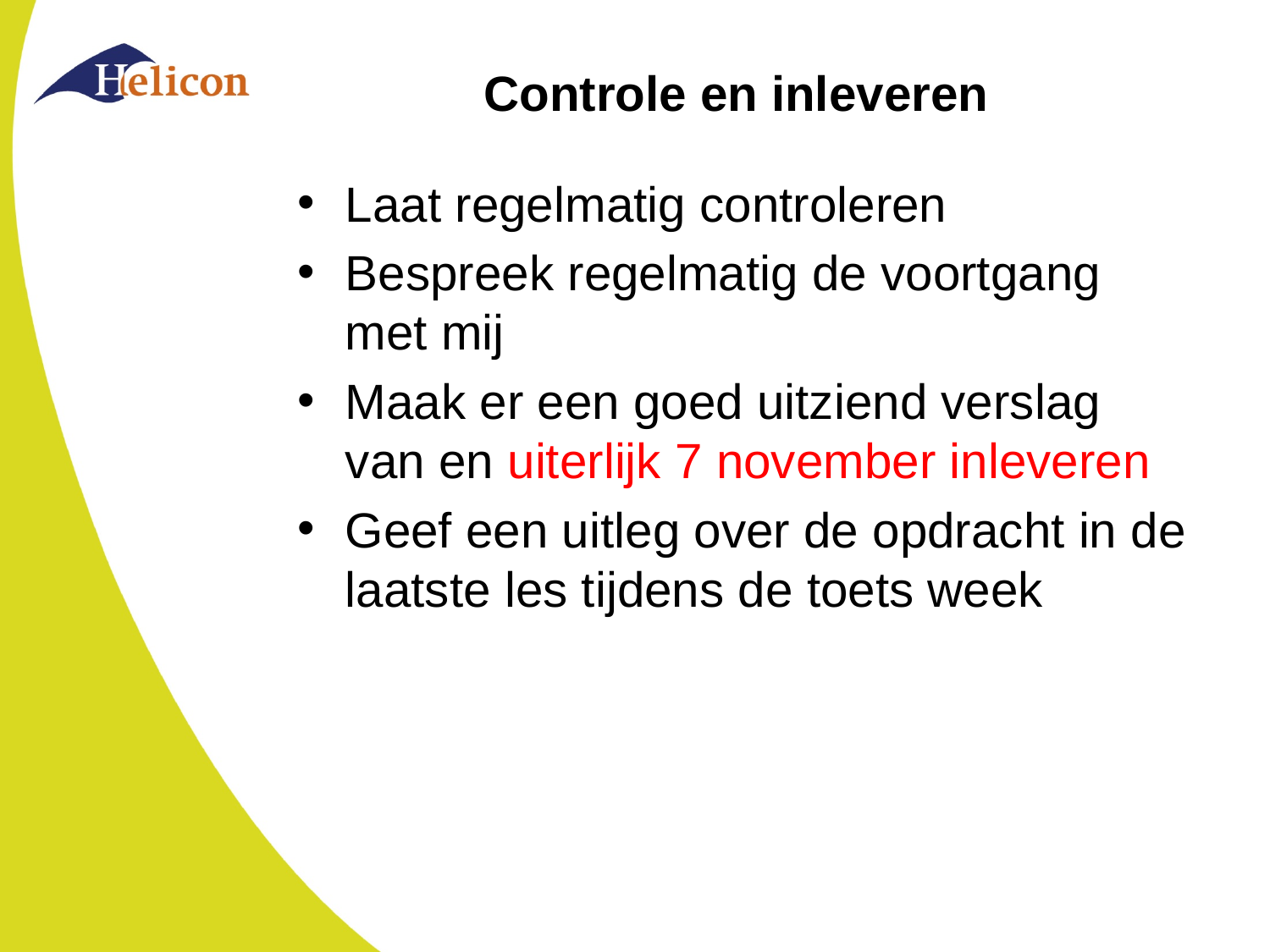

# Controle en inleveren
Laat regelmatig controleren
Bespreek regelmatig de voortgang met mij
Maak er een goed uitziend verslag van en uiterlijk 7 november inleveren
Geef een uitleg over de opdracht in de laatste les tijdens de toets week